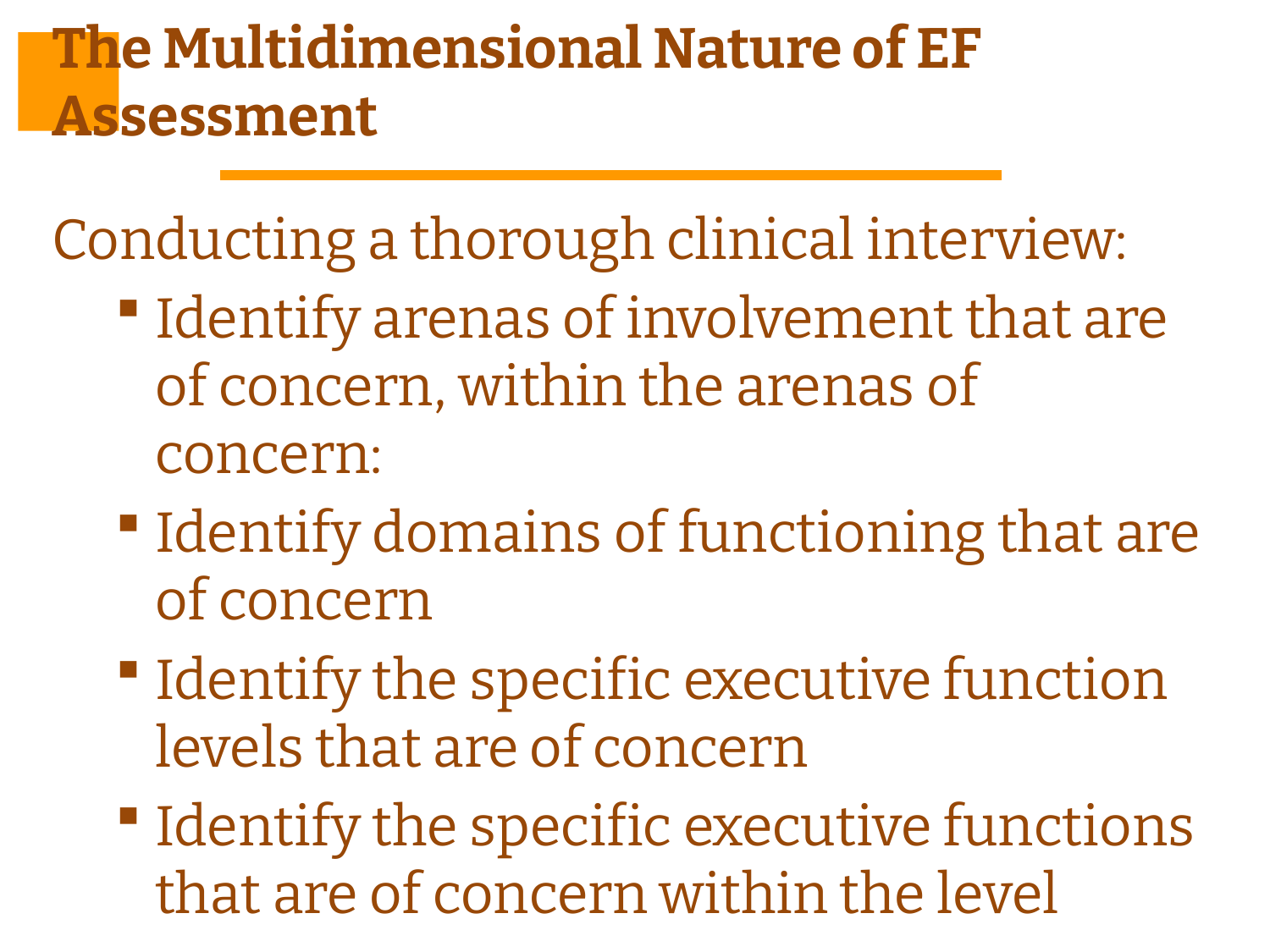

# The Multidimensional Nature of EF Assessment

Conducting a thorough clinical interview:
Identify arenas of involvement that are of concern, within the arenas of concern:
Identify domains of functioning that are of concern
Identify the specific executive function levels that are of concern
Identify the specific executive functions that are of concern within the level